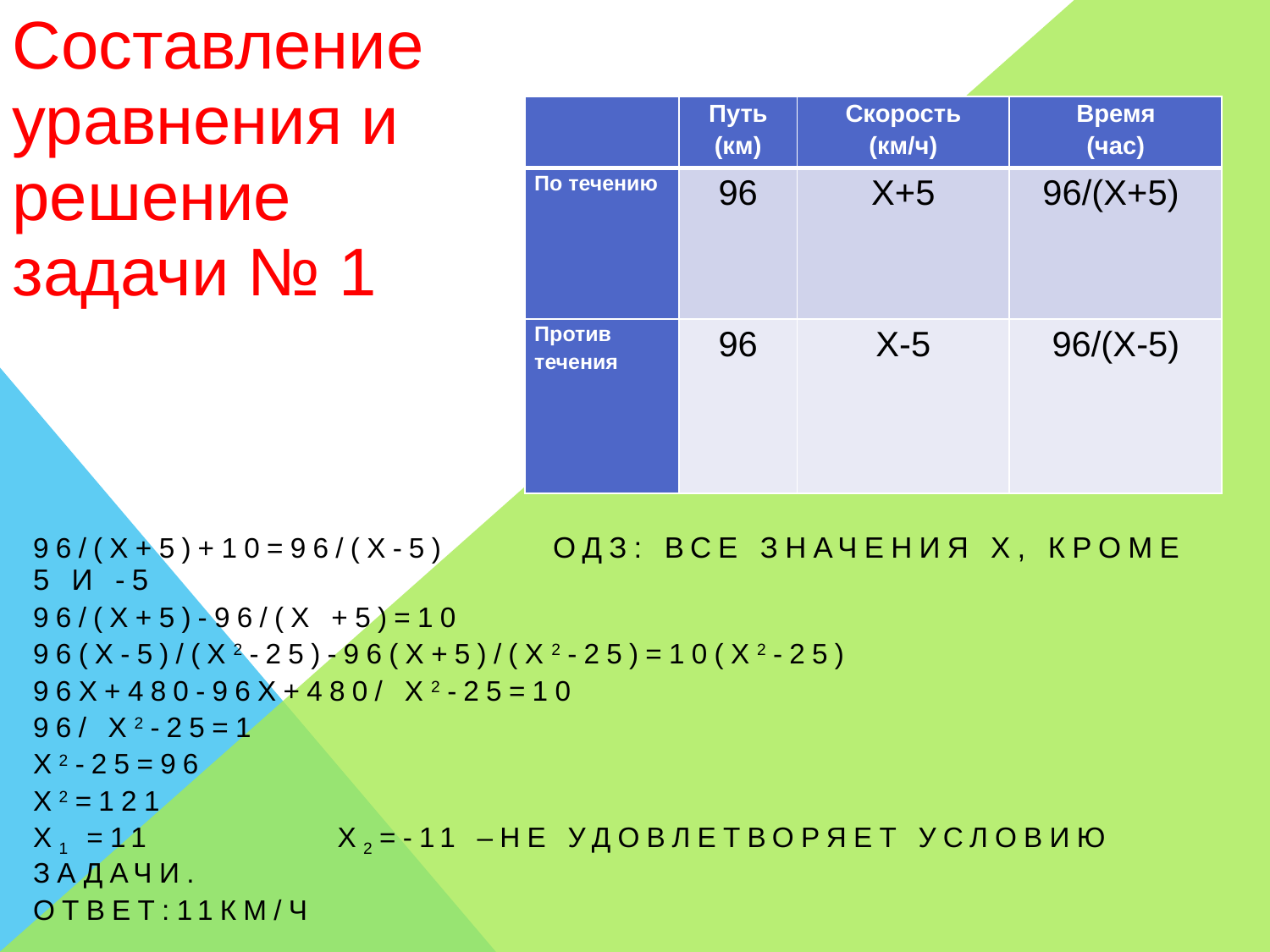

Составление уравнения и решение задачи № 1
|  | Путь (км) | Скорость (км/ч) | Время (час) |
| --- | --- | --- | --- |
| По течению | 96 | X+5 | 96/(X+5) |
| Против течения | 96 | X-5 | 96/(X-5) |

96/(х+5)+10=96/(х-5)       ОДЗ: все значения х, кроме 5 и -5
96/(х+5)-96/(х +5)=10
96(х-5)/(х2-25)-96(х+5)/(х2-25)=10(х2-25)
96х+480-96х+480/ х2-25=10
96/ х2-25=1
х2-25=96
Х2=121
х1 =11                х2=-11 –не удовлетворяет условию задачи.
Ответ:11км/ч